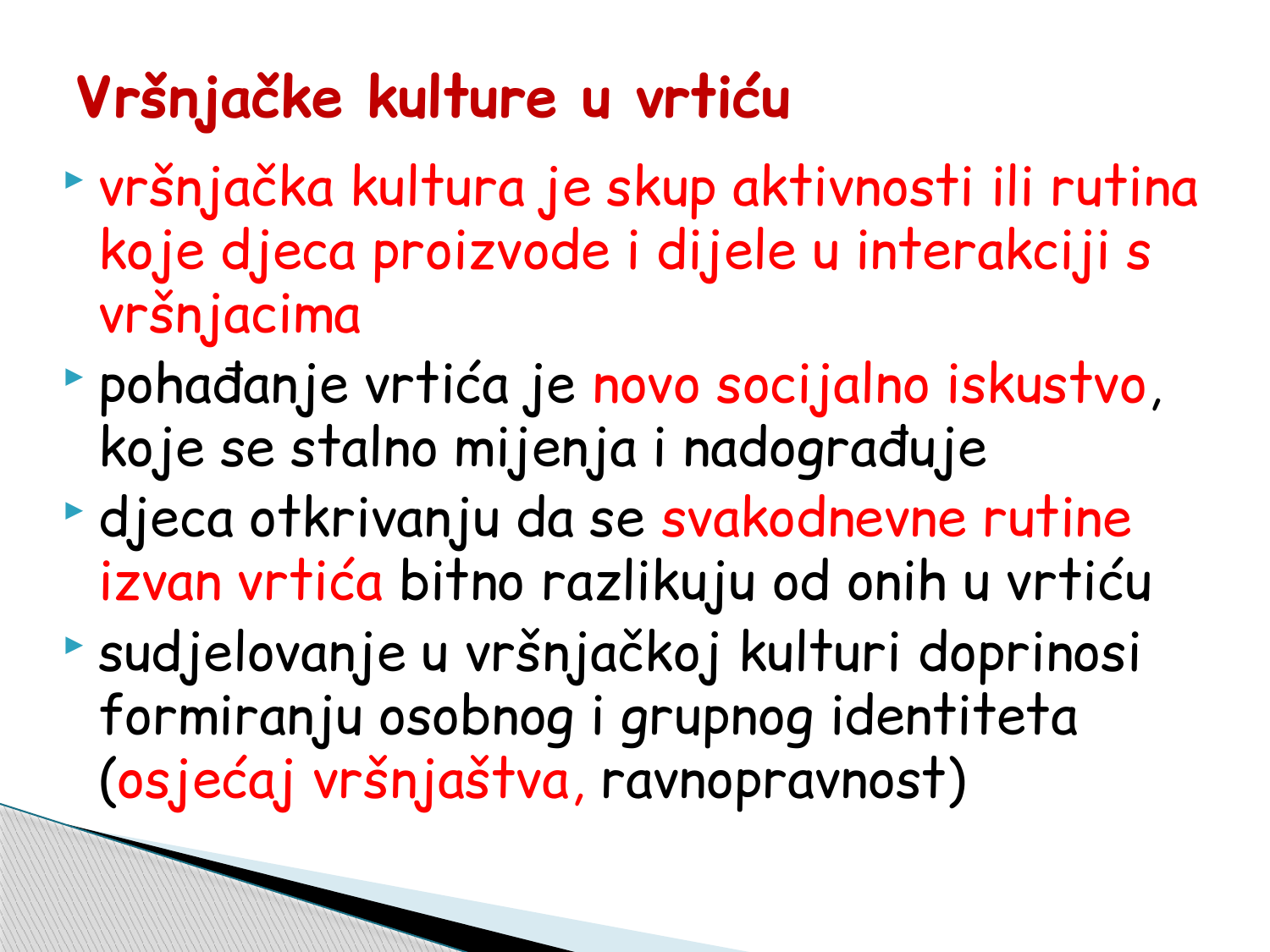

# Vršnjačke kulture u vrtiću
vršnjačka kultura je skup aktivnosti ili rutina koje djeca proizvode i dijele u interakciji s vršnjacima
pohađanje vrtića je novo socijalno iskustvo, koje se stalno mijenja i nadograđuje
djeca otkrivanju da se svakodnevne rutine izvan vrtića bitno razlikuju od onih u vrtiću
sudjelovanje u vršnjačkoj kulturi doprinosi formiranju osobnog i grupnog identiteta (osjećaj vršnjaštva, ravnopravnost)